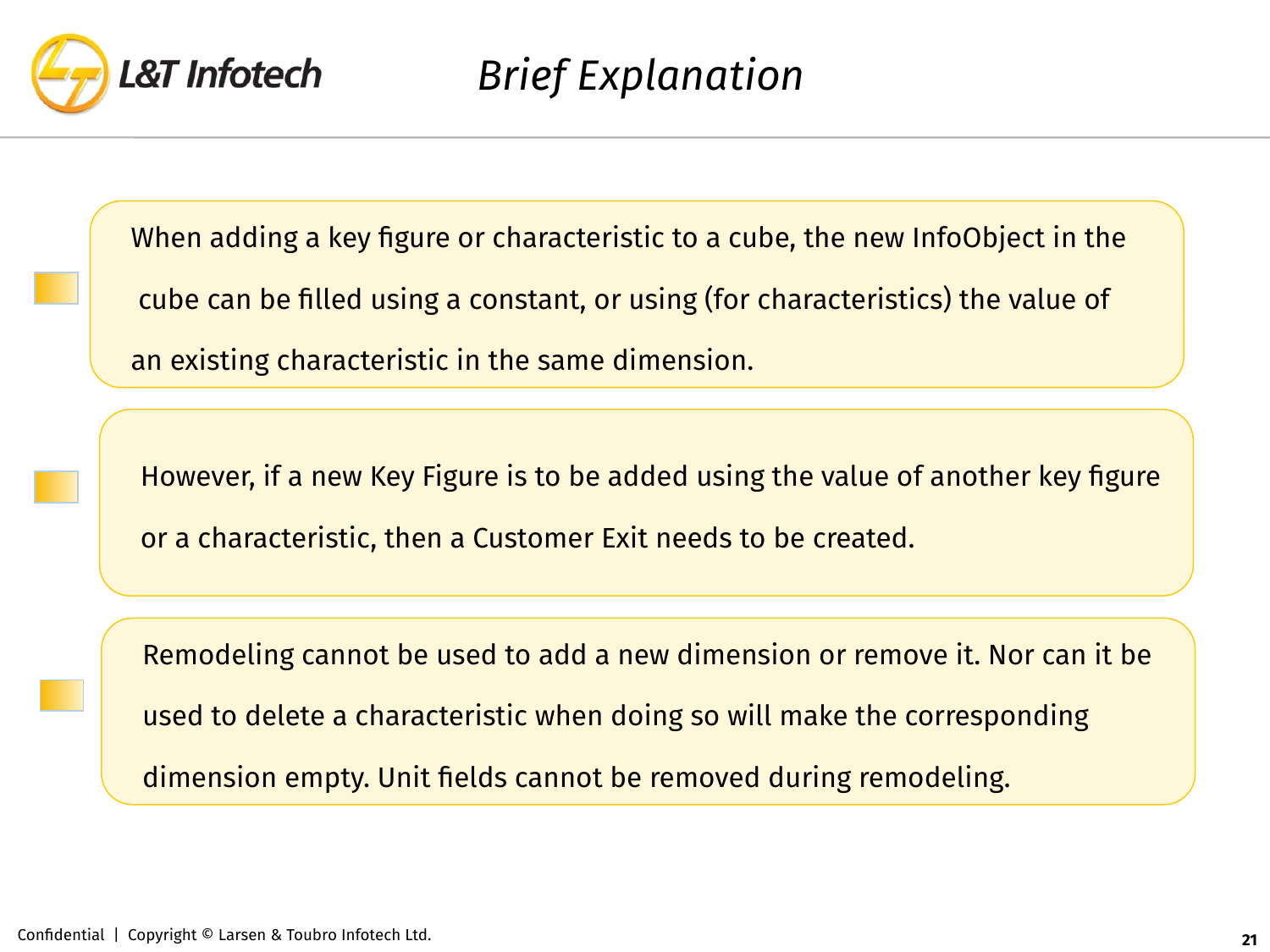

# Brief Explanation
When adding a key figure or characteristic to a cube, the new InfoObject in the
 cube can be filled using a constant, or using (for characteristics) the value of
an existing characteristic in the same dimension.

However, if a new Key Figure is to be added using the value of another key figure
or a characteristic, then a Customer Exit needs to be created.

Remodeling cannot be used to add a new dimension or remove it. Nor can it be
used to delete a characteristic when doing so will make the corresponding
dimension empty. Unit fields cannot be removed during remodeling.

Confidential  |  Copyright © Larsen & Toubro Infotech Ltd.
21